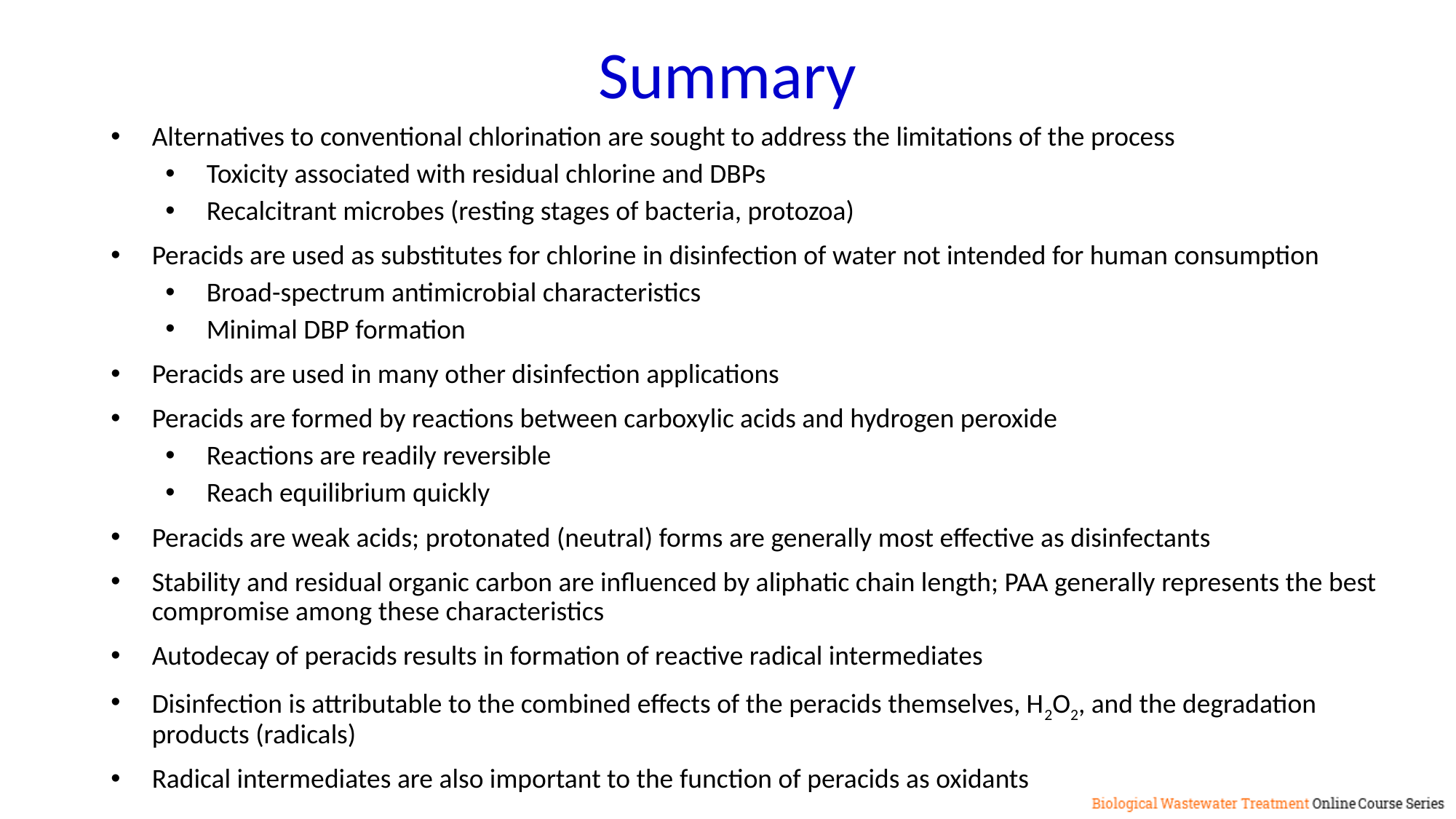

Summary
Alternatives to conventional chlorination are sought to address the limitations of the process
Toxicity associated with residual chlorine and DBPs
Recalcitrant microbes (resting stages of bacteria, protozoa)
Peracids are used as substitutes for chlorine in disinfection of water not intended for human consumption
Broad-spectrum antimicrobial characteristics
Minimal DBP formation
Peracids are used in many other disinfection applications
Peracids are formed by reactions between carboxylic acids and hydrogen peroxide
Reactions are readily reversible
Reach equilibrium quickly
Peracids are weak acids; protonated (neutral) forms are generally most effective as disinfectants
Stability and residual organic carbon are influenced by aliphatic chain length; PAA generally represents the best compromise among these characteristics
Autodecay of peracids results in formation of reactive radical intermediates
Disinfection is attributable to the combined effects of the peracids themselves, H2O2, and the degradation products (radicals)
Radical intermediates are also important to the function of peracids as oxidants